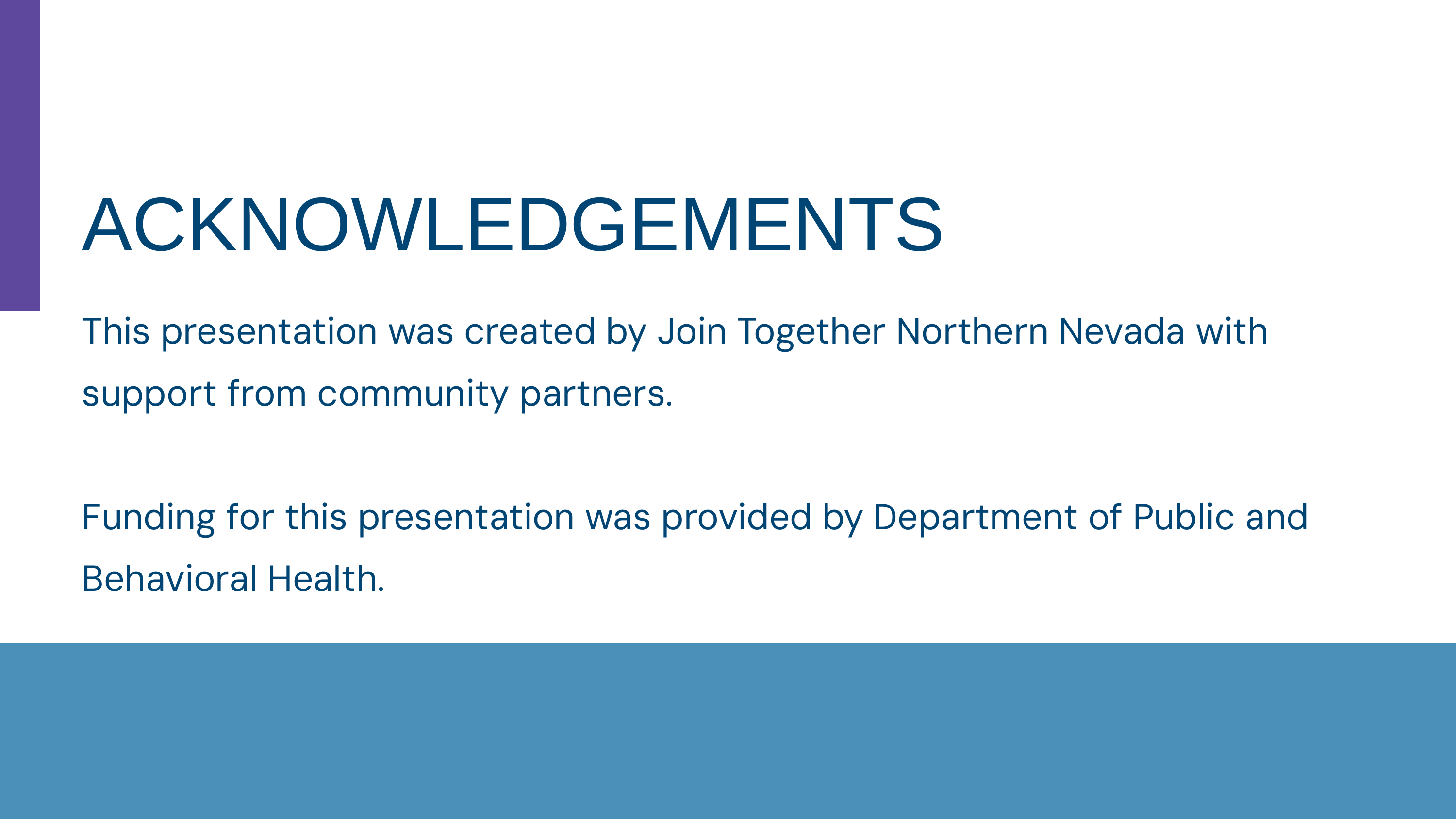

ACKNOWLEDGEMENTS
This presentation was created by Join Together Northern Nevada with support from community partners.

Funding for this presentation was provided by Department of Public and Behavioral Health.